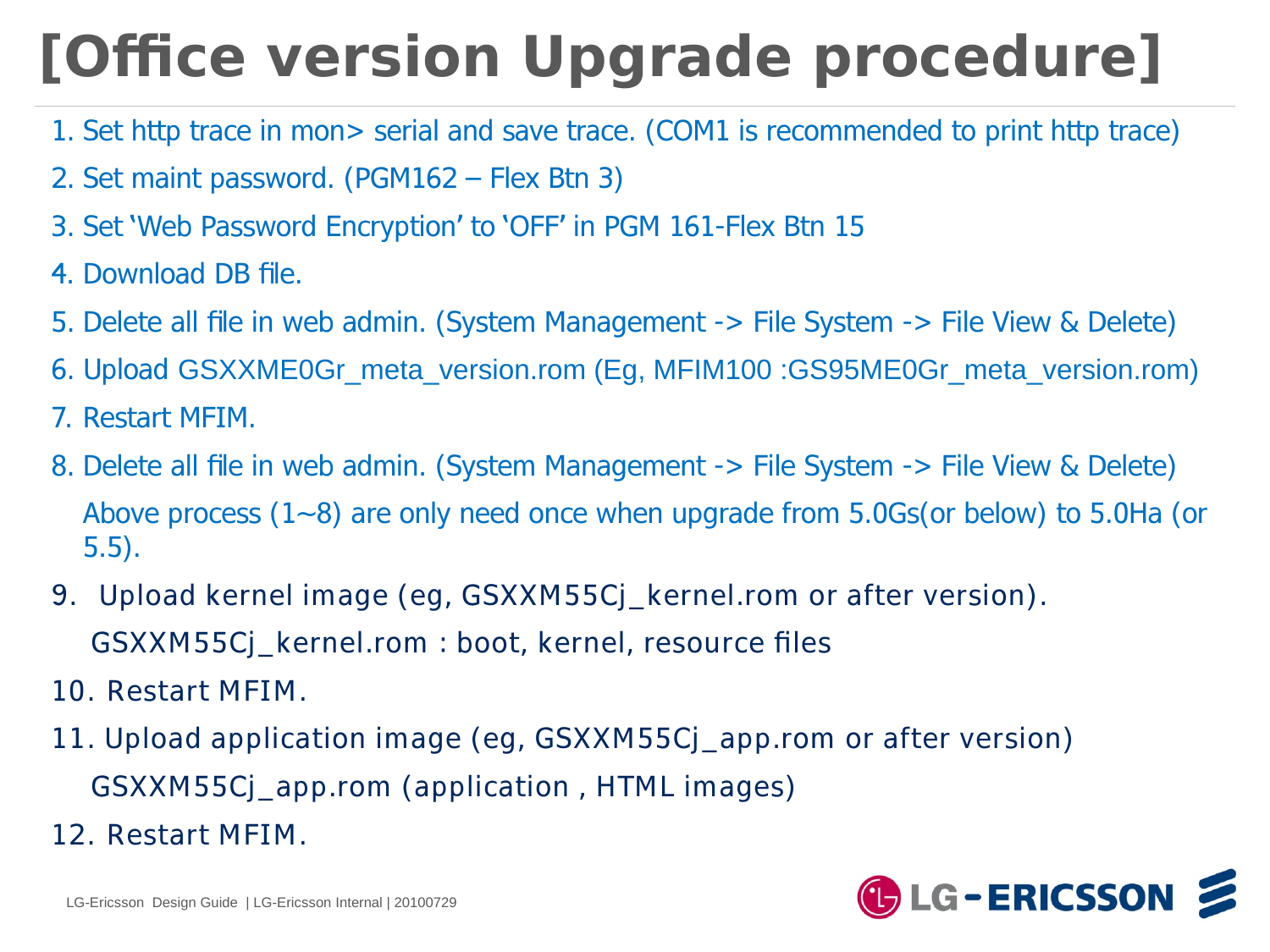

[Office version Upgrade procedure]
Set http trace in mon> serial and save trace. (COM1 is recommended to print http trace)
Set maint password. (PGM162 – Flex Btn 3)
Set ‘Web Password Encryption’ to ‘OFF’ in PGM 161-Flex Btn 15
Download DB file.
Delete all file in web admin. (System Management -> File System -> File View & Delete)
Upload GSXXME0Gr_meta_version.rom (Eg, MFIM100 :GS95ME0Gr_meta_version.rom)
Restart MFIM.
Delete all file in web admin. (System Management -> File System -> File View & Delete)
	Above process (1~8) are only need once when upgrade from 5.0Gs(or below) to 5.0Ha (or 5.5).
Upload kernel image (eg, GSXXM55Cj_kernel.rom or after version).
	 GSXXM55Cj_kernel.rom : boot, kernel, resource files
 Restart MFIM.
 Upload application image (eg, GSXXM55Cj_app.rom or after version)
	 GSXXM55Cj_app.rom (application , HTML images)
 Restart MFIM.